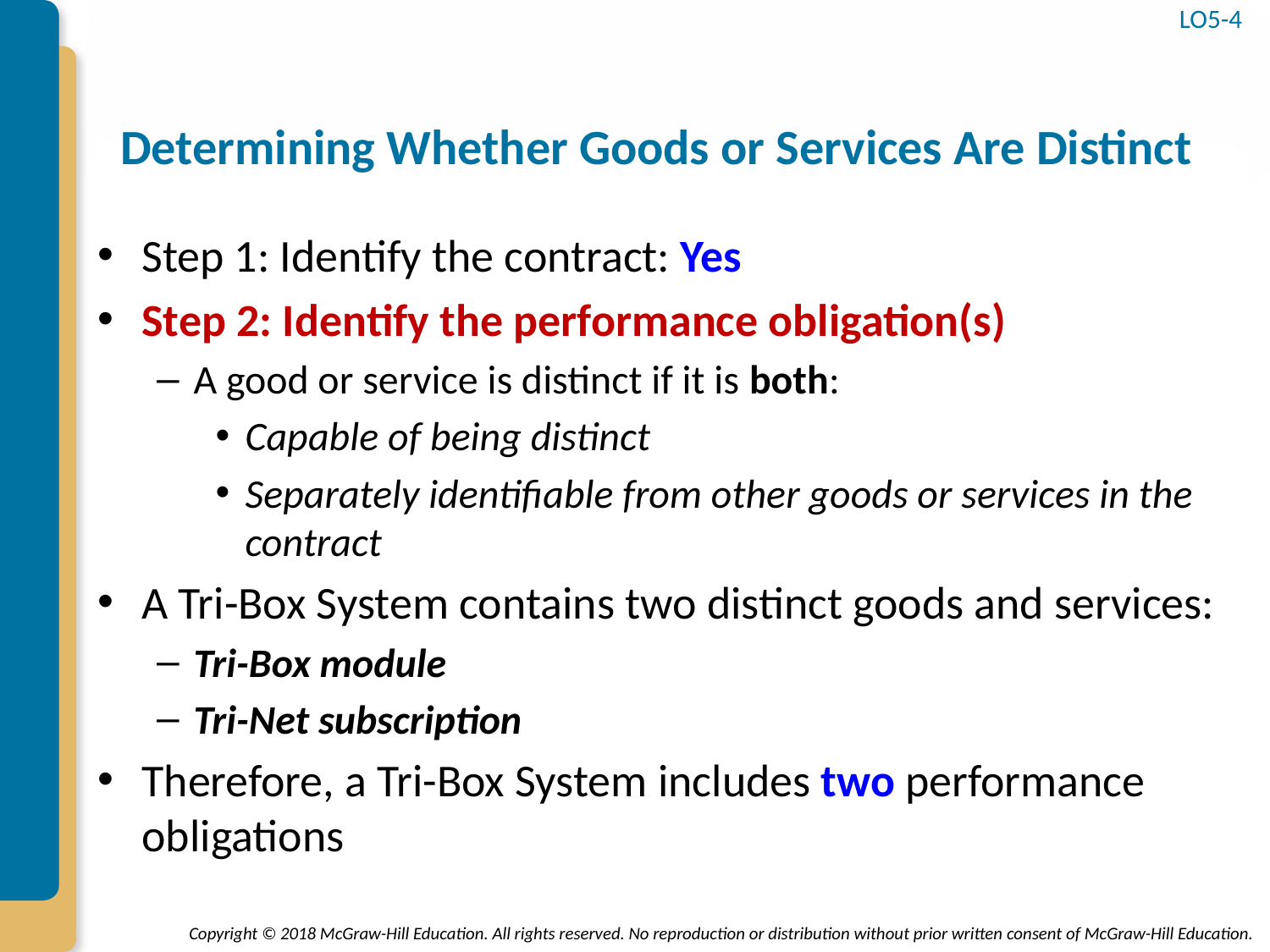

LO5-4
# Determining Whether Goods or Services Are Distinct
Step 1: Identify the contract: Yes
Step 2: Identify the performance obligation(s)
A good or service is distinct if it is both:
Capable of being distinct
Separately identifiable from other goods or services in the contract
A Tri-Box System contains two distinct goods and services:
Tri-Box module
Tri-Net subscription
Therefore, a Tri-Box System includes two performance obligations